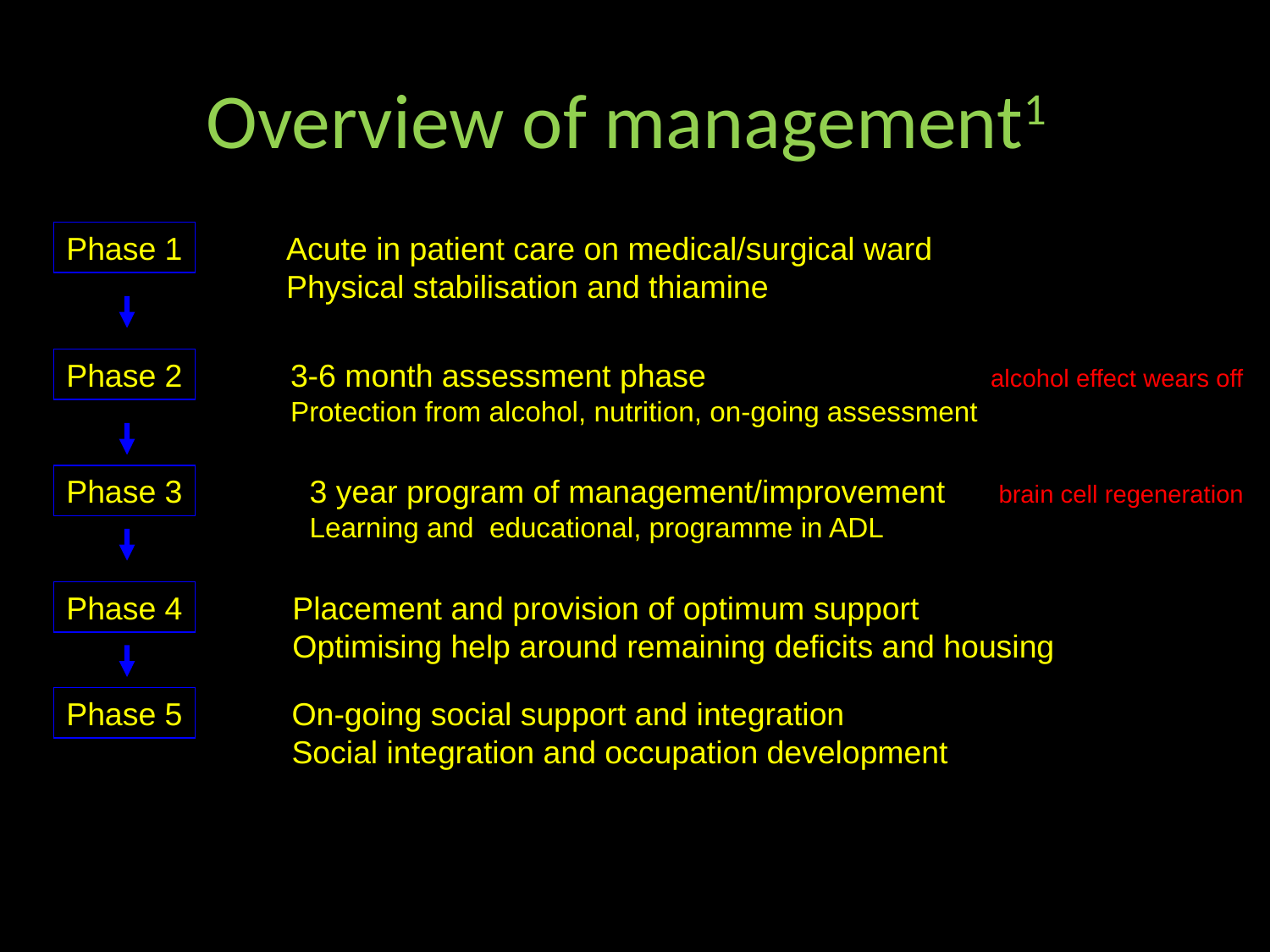

# Overview of management1
Phase 1
Acute in patient care on medical/surgical ward
Physical stabilisation and thiamine

Phase 2
3-6 month assessment phase                                alcohol effect wears off
Protection from alcohol, nutrition, on-going assessment

Phase 3
3 year program of management/improvement      brain cell regeneration
Learning and  educational, programme in ADL

Phase 4
Placement and provision of optimum support
Optimising help around remaining deficits and housing

Phase 5
On-going social support and integration
Social integration and occupation development